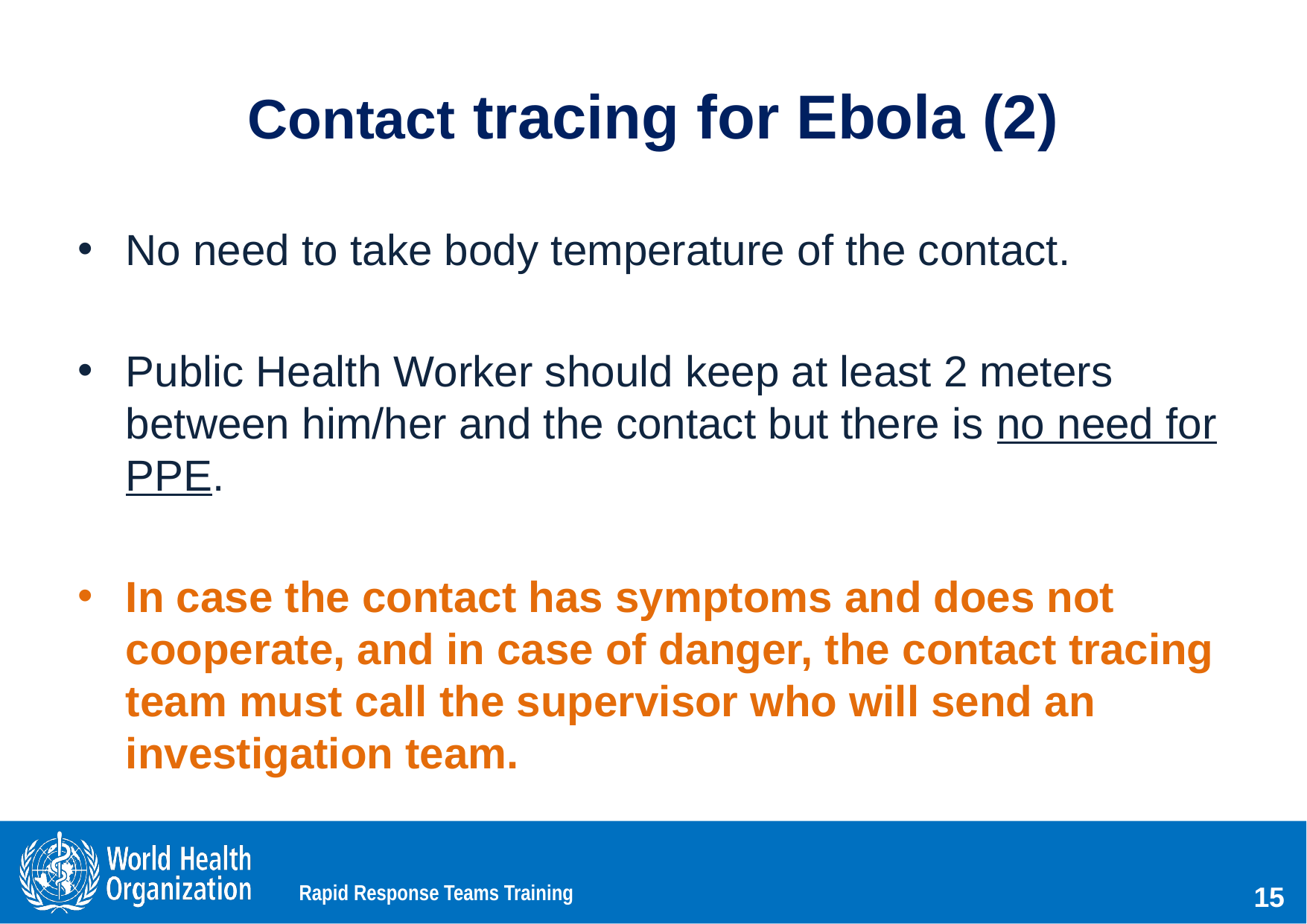

# Contact tracing for Ebola (2)
No need to take body temperature of the contact.

Public Health Worker should keep at least 2 meters between him/her and the contact but there is no need for PPE.

In case the contact has symptoms and does not cooperate, and in case of danger, the contact tracing team must call the supervisor who will send an investigation team.